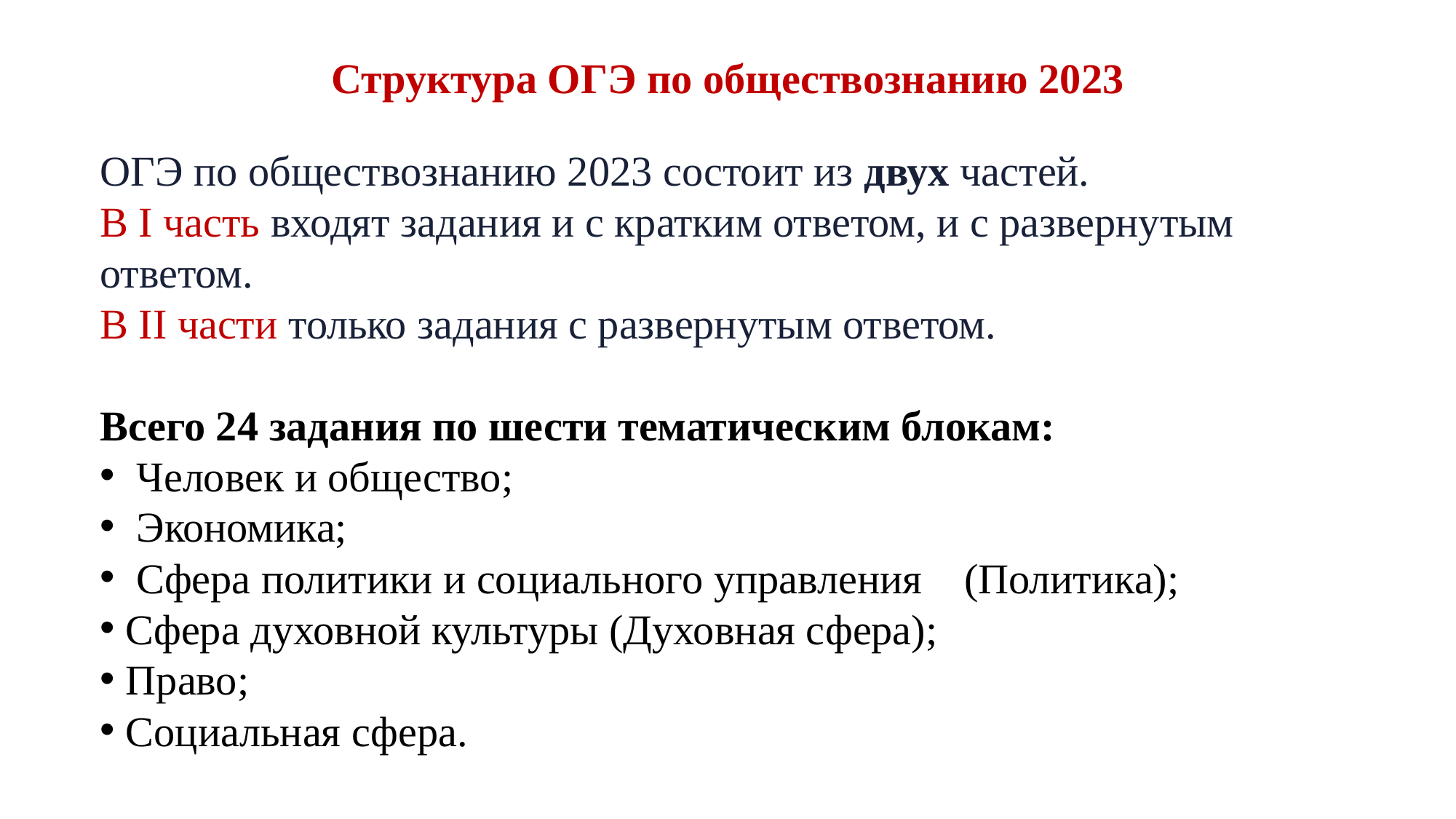

# Структура ОГЭ по обществознанию 2023
ОГЭ по обществознанию 2023 состоит из двух частей.
В I часть входят задания и с кратким ответом, и с развернутым ответом.
В II части только задания с развернутым ответом.

Всего 24 задания по шести тематическим блокам:
 Человек и общество;
 Экономика;
 Сфера политики и социального управления    (Политика);
Сфера духовной культуры (Духовная сфера);
Право;
Социальная сфера.